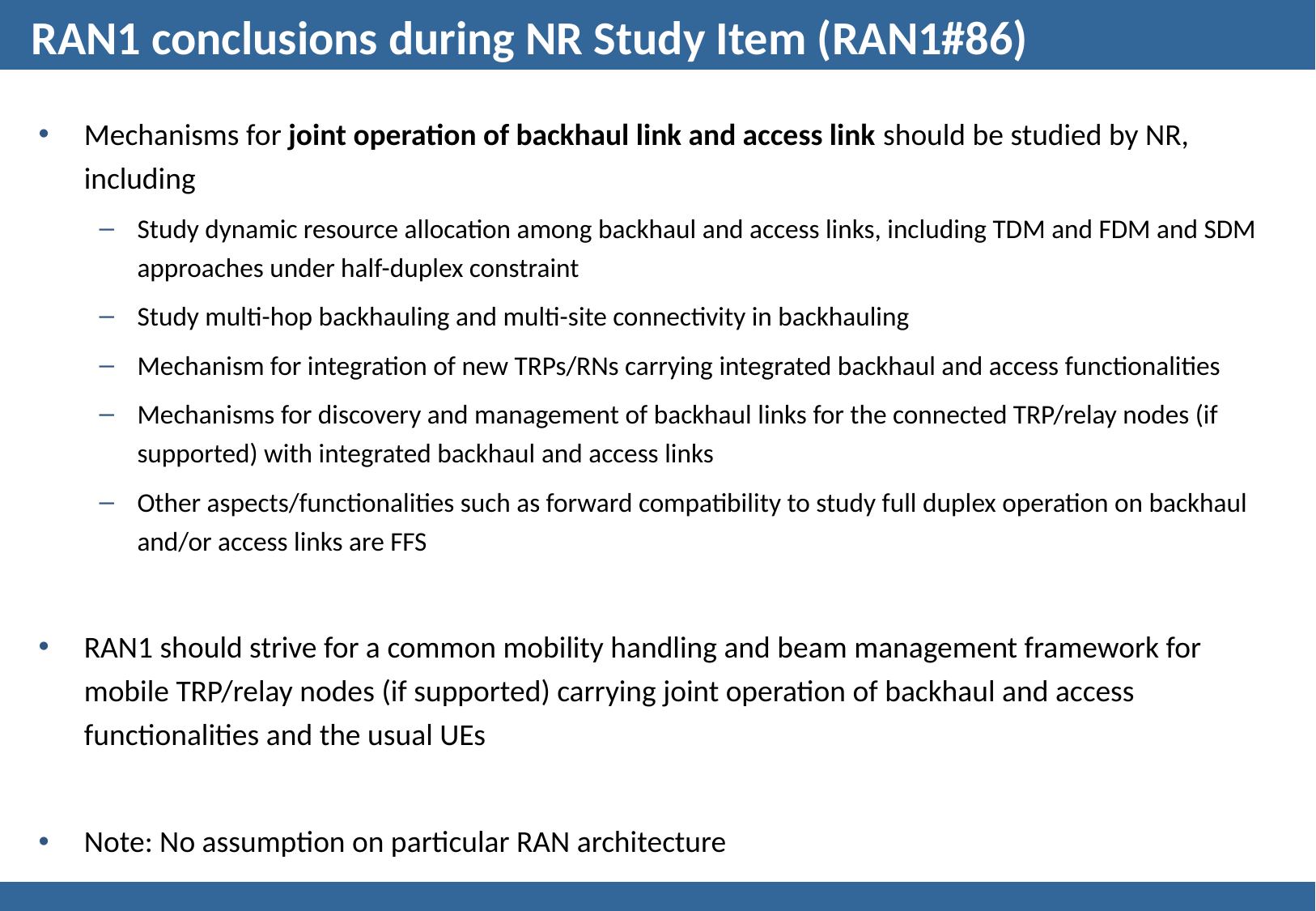

# RAN1 conclusions during NR Study Item (RAN1#86)
Mechanisms for joint operation of backhaul link and access link should be studied by NR, including
Study dynamic resource allocation among backhaul and access links, including TDM and FDM and SDM approaches under half-duplex constraint
Study multi-hop backhauling and multi-site connectivity in backhauling
Mechanism for integration of new TRPs/RNs carrying integrated backhaul and access functionalities
Mechanisms for discovery and management of backhaul links for the connected TRP/relay nodes (if supported) with integrated backhaul and access links
Other aspects/functionalities such as forward compatibility to study full duplex operation on backhaul and/or access links are FFS

RAN1 should strive for a common mobility handling and beam management framework for mobile TRP/relay nodes (if supported) carrying joint operation of backhaul and access functionalities and the usual UEs

Note: No assumption on particular RAN architecture